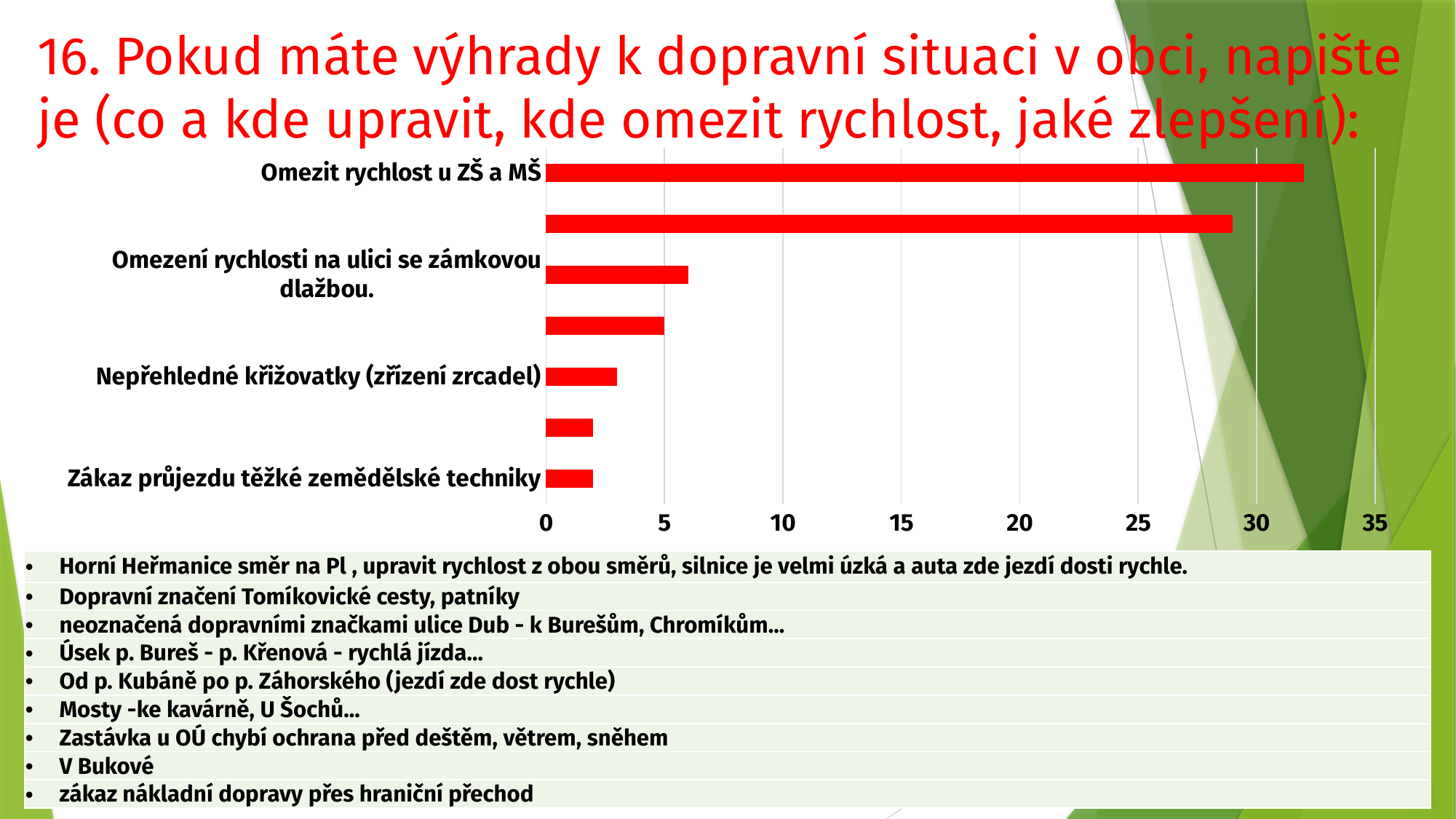

# 16. Pokud máte výhrady k dopravní situaci v obci, napište je (co a kde upravit, kde omezit rychlost, jaké zlepšení):

### Chart

| Category | Řada 1 |
|---|---|
| Zákaz průjezdu těžké zemědělské techniky | 2.0 |
| změnit značky z pěší zóny na obytnou | 2.0 |
| Nepřehledné křižovatky (zřízení zrcadel) | 3.0 |
| Poláci na motorkách | 5.0 |
| Omezení rychlosti na ulici se zámkovou dlažbou. | 6.0 |
| Omezení rychlosti v obci/průtahem obce a na okrajích | 29.0 |
| Omezit rychlost u ZŠ a MŠ | 32.0 |
| Horní Heřmanice směr na Pl , upravit rychlost z obou směrů, silnice je velmi úzká a auta zde jezdí dosti rychle. |
| --- |
| Dopravní značení Tomíkovické cesty, patníky |
| neoznačená dopravními značkami ulice Dub - k Burešům, Chromíkům... |
| Úsek p. Bureš - p. Křenová - rychlá jízda... |
| Od p. Kubáně po p. Záhorského (jezdí zde dost rychle) |
| Mosty -ke kavárně, U Šochů... |
| Zastávka u OÚ chybí ochrana před deštěm, větrem, sněhem |
| V Bukové |
| zákaz nákladní dopravy přes hraniční přechod |